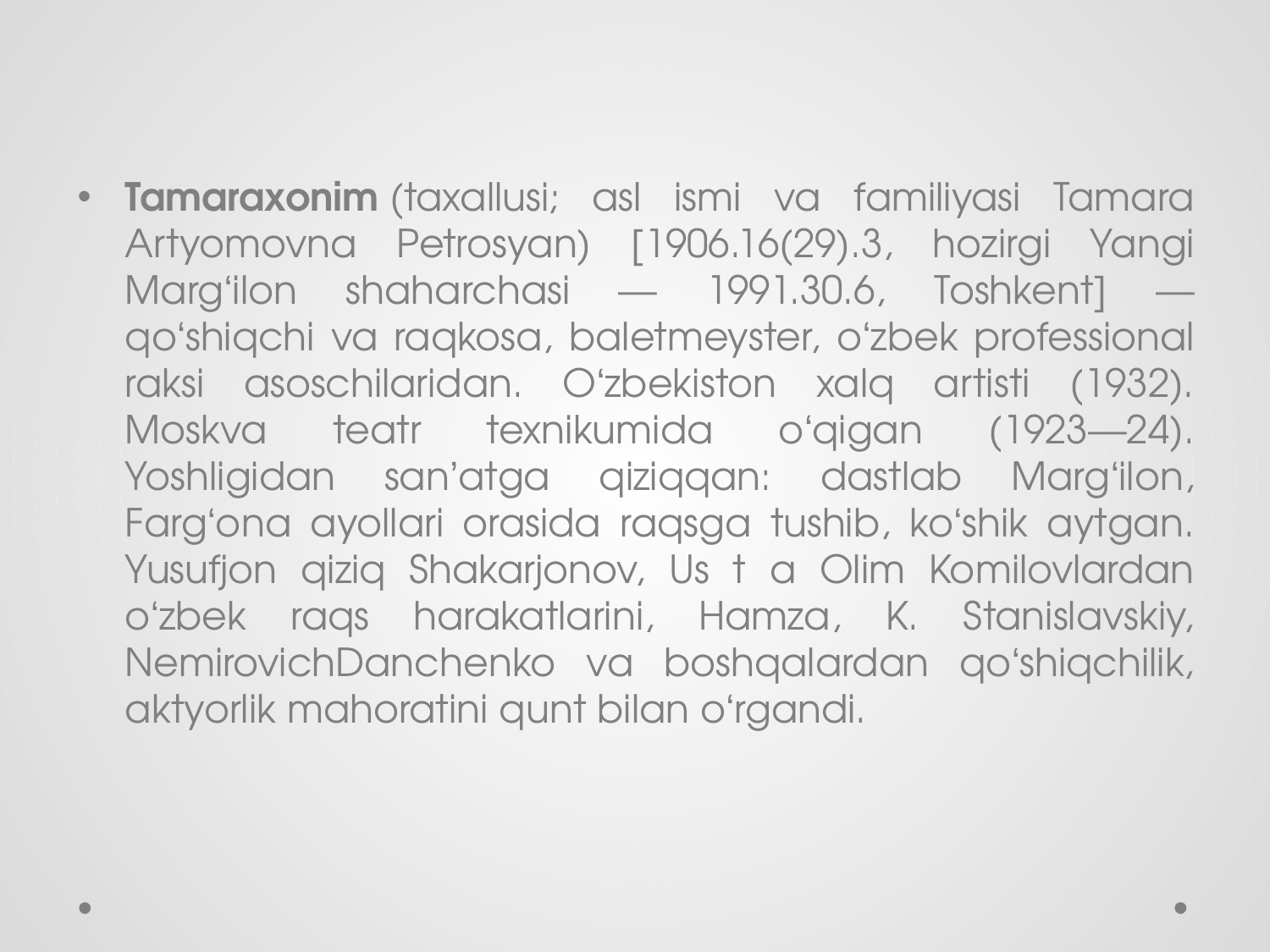

Tamaraxonim (taxallusi; asl ismi va familiyasi Tamara Artyomovna Petrosyan) [1906.16(29).3, hozirgi Yangi Margʻilon shaharchasi — 1991.30.6, Toshkent] — qoʻshiqchi va raqkosa, baletmeyster, oʻzbek professional raksi asoschilaridan. Oʻzbekiston xalq artisti (1932). Moskva teatr texnikumida oʻqigan (1923—24). Yoshligidan sanʼatga qiziqqan: dastlab Margʻilon, Fargʻona ayollari orasida raqsga tushib, koʻshik aytgan. Yusufjon qiziq Shakarjonov, Us t a Olim Komilovlardan oʻzbek raqs harakatlarini, Hamza, K. Stanislavskiy, NemirovichDanchenko va boshqalardan qoʻshiqchilik, aktyorlik mahoratini qunt bilan oʻrgandi.